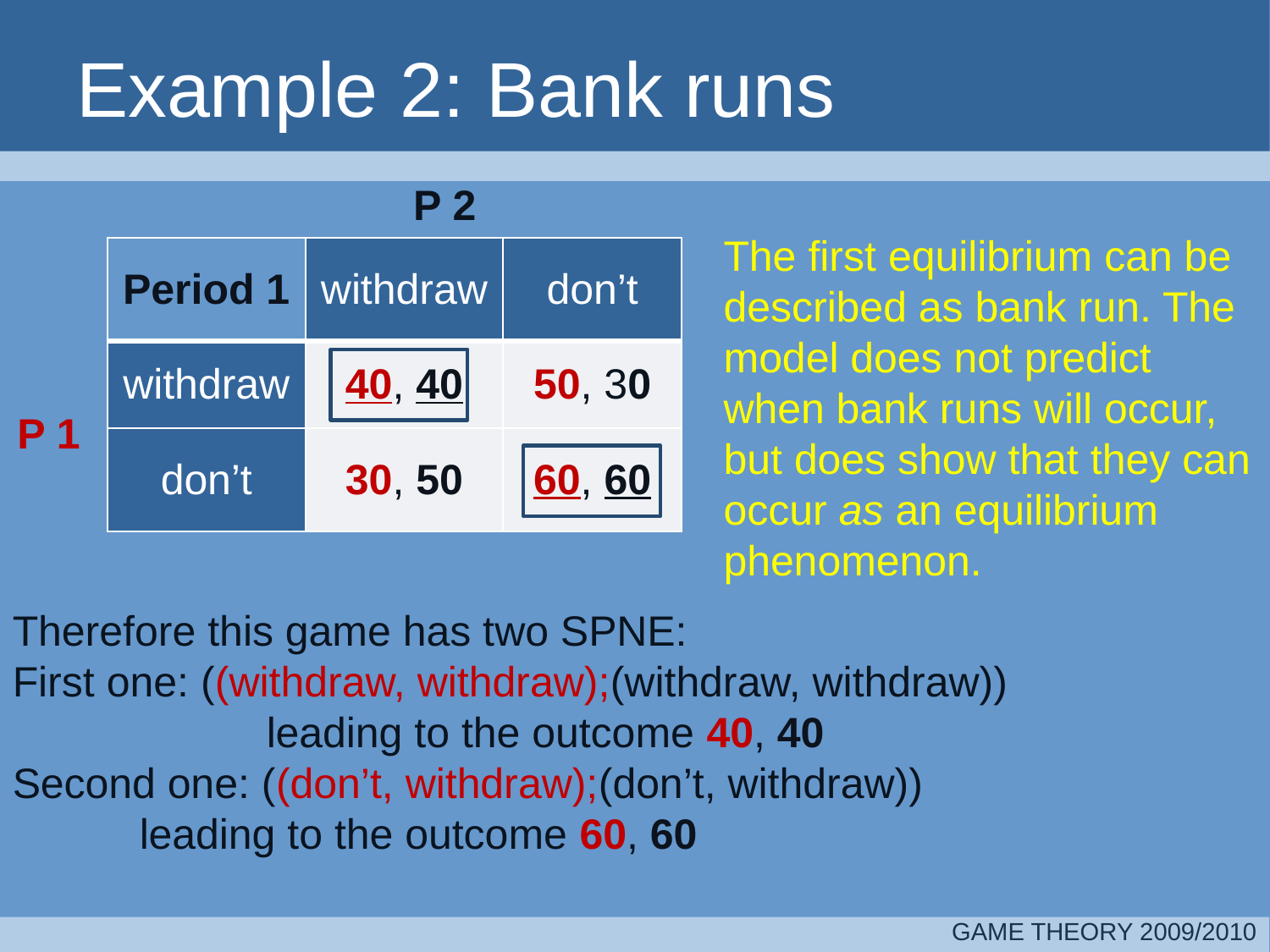

# Example 2: Bank runs
P 2
The first equilibrium can be described as bank run. The model does not predict when bank runs will occur, but does show that they can occur as an equilibrium phenomenon.
| Period 1 | withdraw | don’t |
| --- | --- | --- |
| withdraw | 40, 40 | 50, 30 |
| don’t | 30, 50 | 60, 60 |

P 1

Therefore this game has two SPNE:
First one: ((withdraw, withdraw);(withdraw, withdraw))
		leading to the outcome 40, 40
Second one: ((don’t, withdraw);(don’t, withdraw)) 			leading to the outcome 60, 60

GAME THEORY 2009/2010